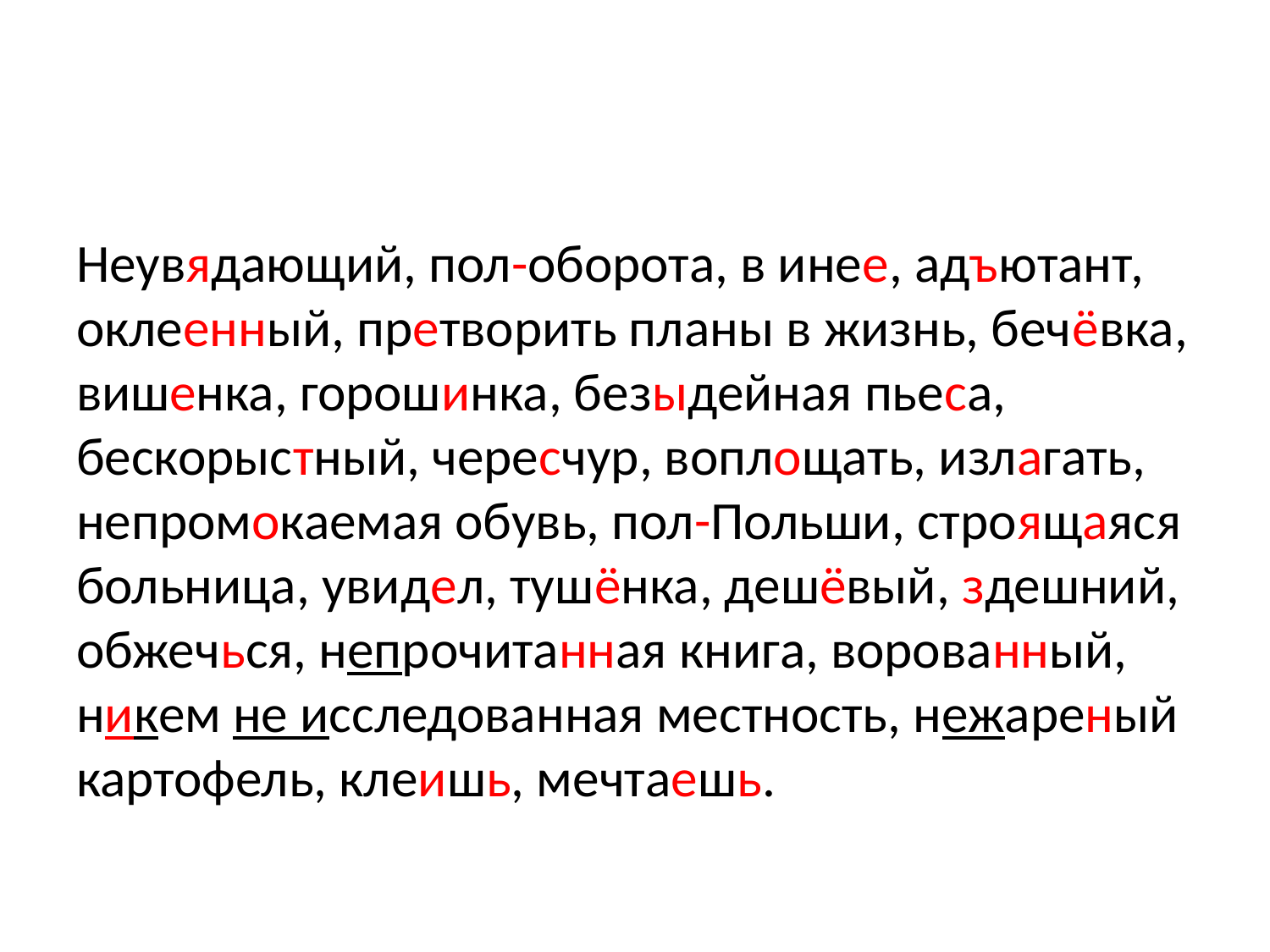

#
Неувядающий, пол-оборота, в инее, адъютант, оклеенный, претворить планы в жизнь, бечёвка, вишенка, горошинка, безыдейная пьеса, бескорыстный, чересчур, воплощать, излагать, непромокаемая обувь, пол-Польши, строящаяся больница, увидел, тушёнка, дешёвый, здешний, обжечься, непрочитанная книга, ворованный, никем не исследованная местность, нежареный картофель, клеишь, мечтаешь.